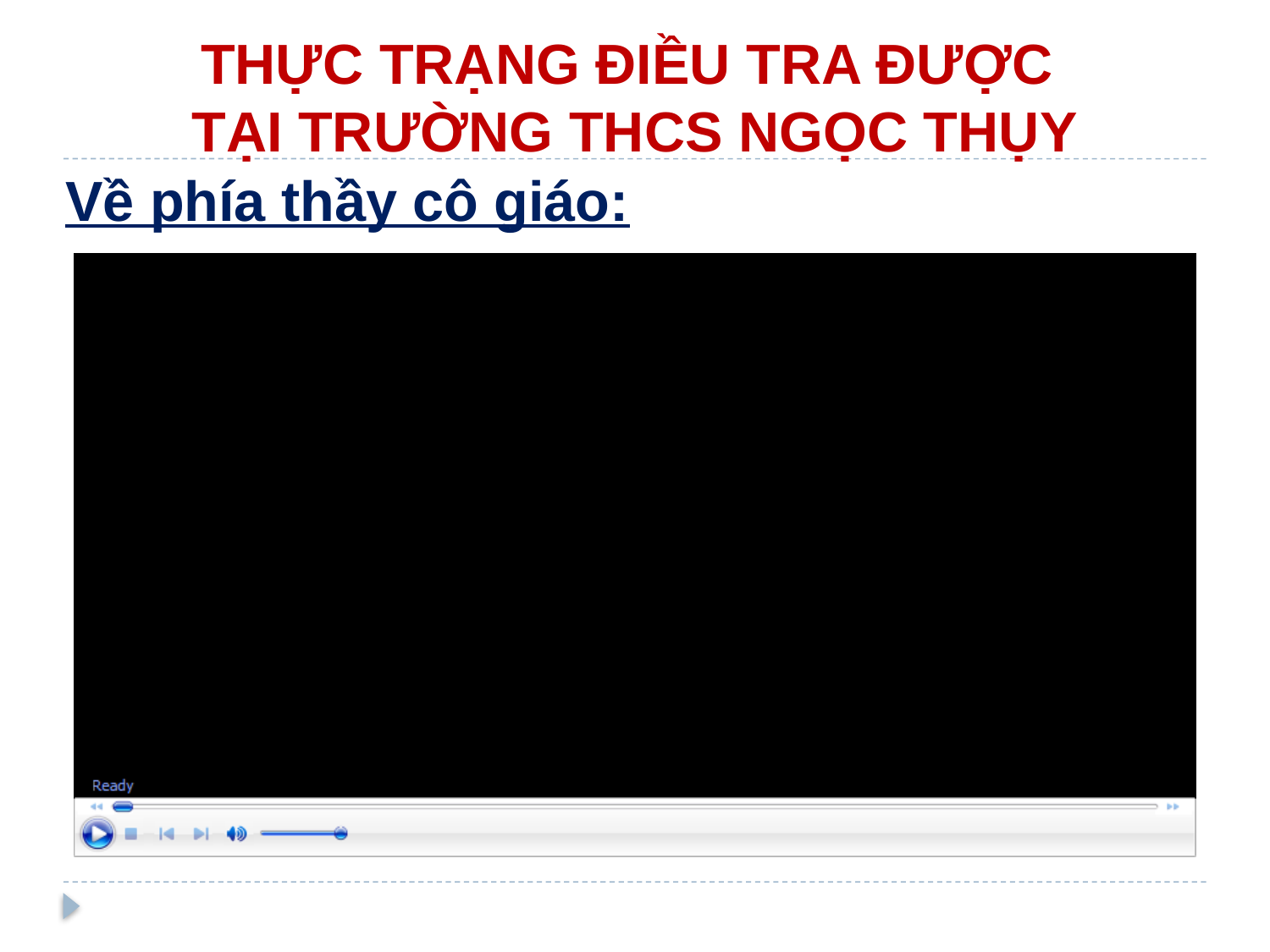

# THỰC TRẠNG ĐIỀU TRA ĐƯỢC TẠI TRƯỜNG THCS NGỌC THỤY
Về phía thầy cô giáo: